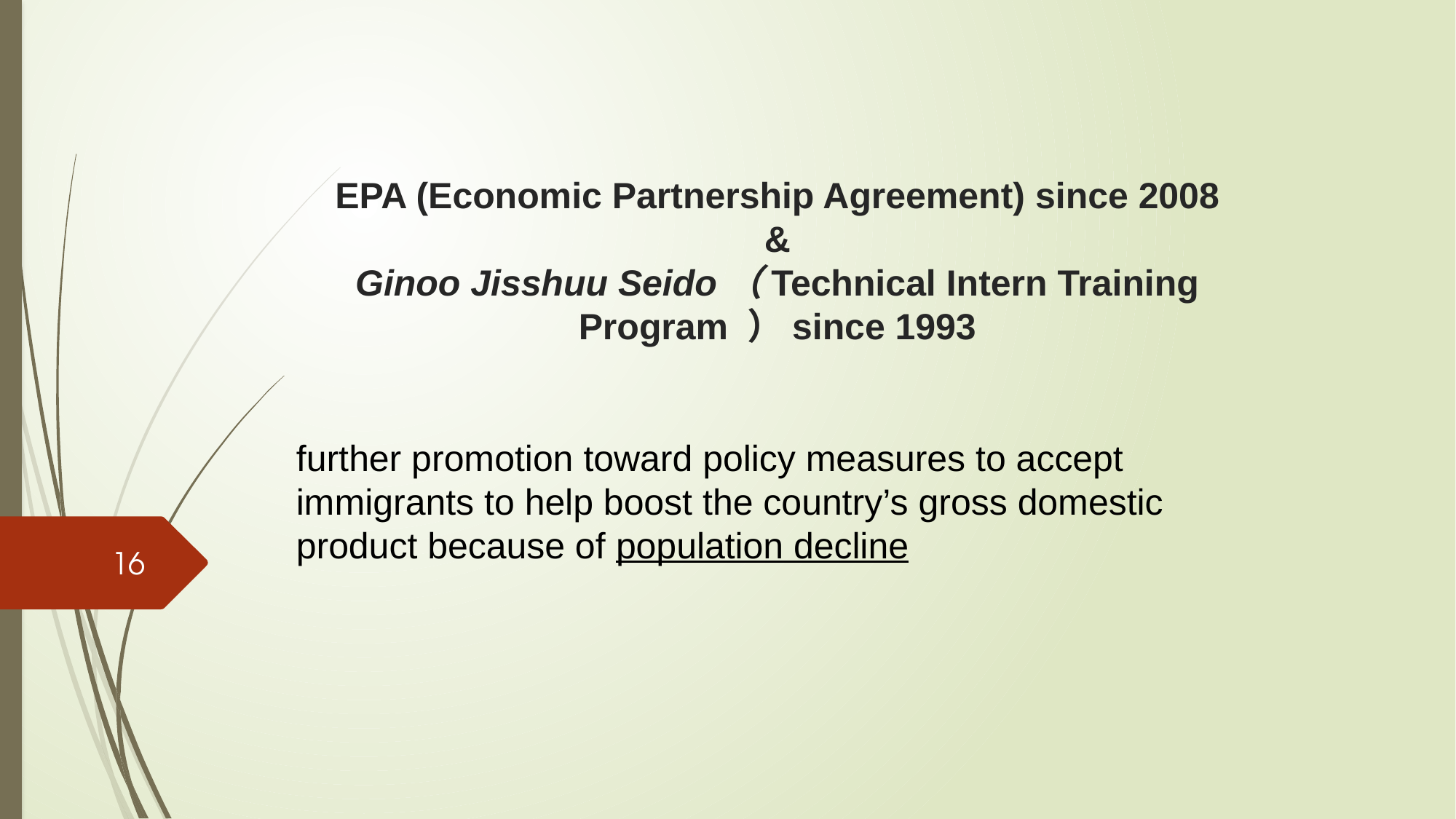

# EPA (Economic Partnership Agreement) since 2008 & Ginoo Jisshuu Seido（Technical Intern Training Program ）since 1993
further promotion toward policy measures to accept immigrants to help boost the country’s gross domestic product because of population decline
16